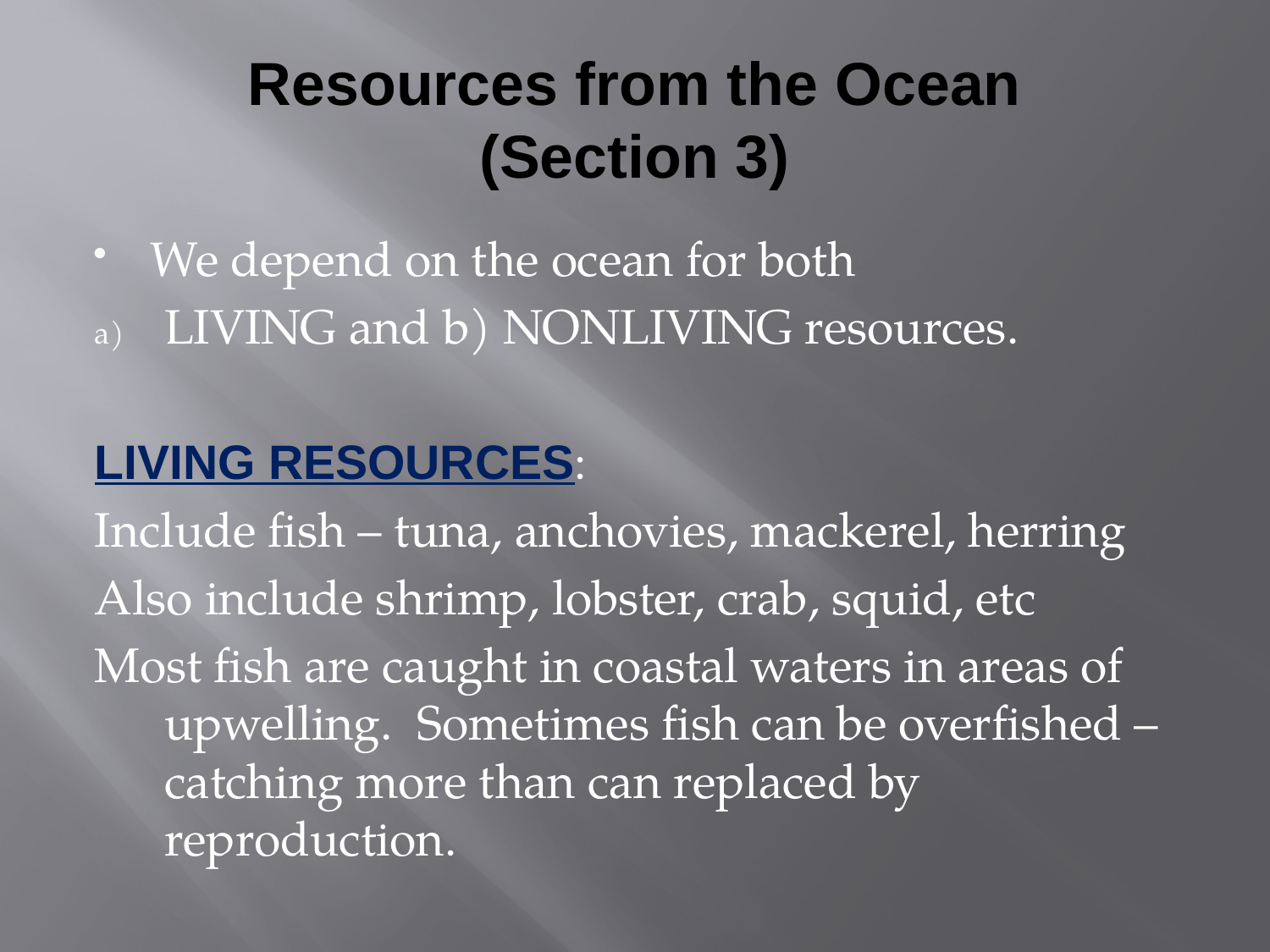

# Resources from the Ocean (Section 3)
We depend on the ocean for both
LIVING and b) NONLIVING resources.

LIVING RESOURCES:
Include fish – tuna, anchovies, mackerel, herring
Also include shrimp, lobster, crab, squid, etc
Most fish are caught in coastal waters in areas of upwelling.  Sometimes fish can be overfished – catching more than can replaced by reproduction.